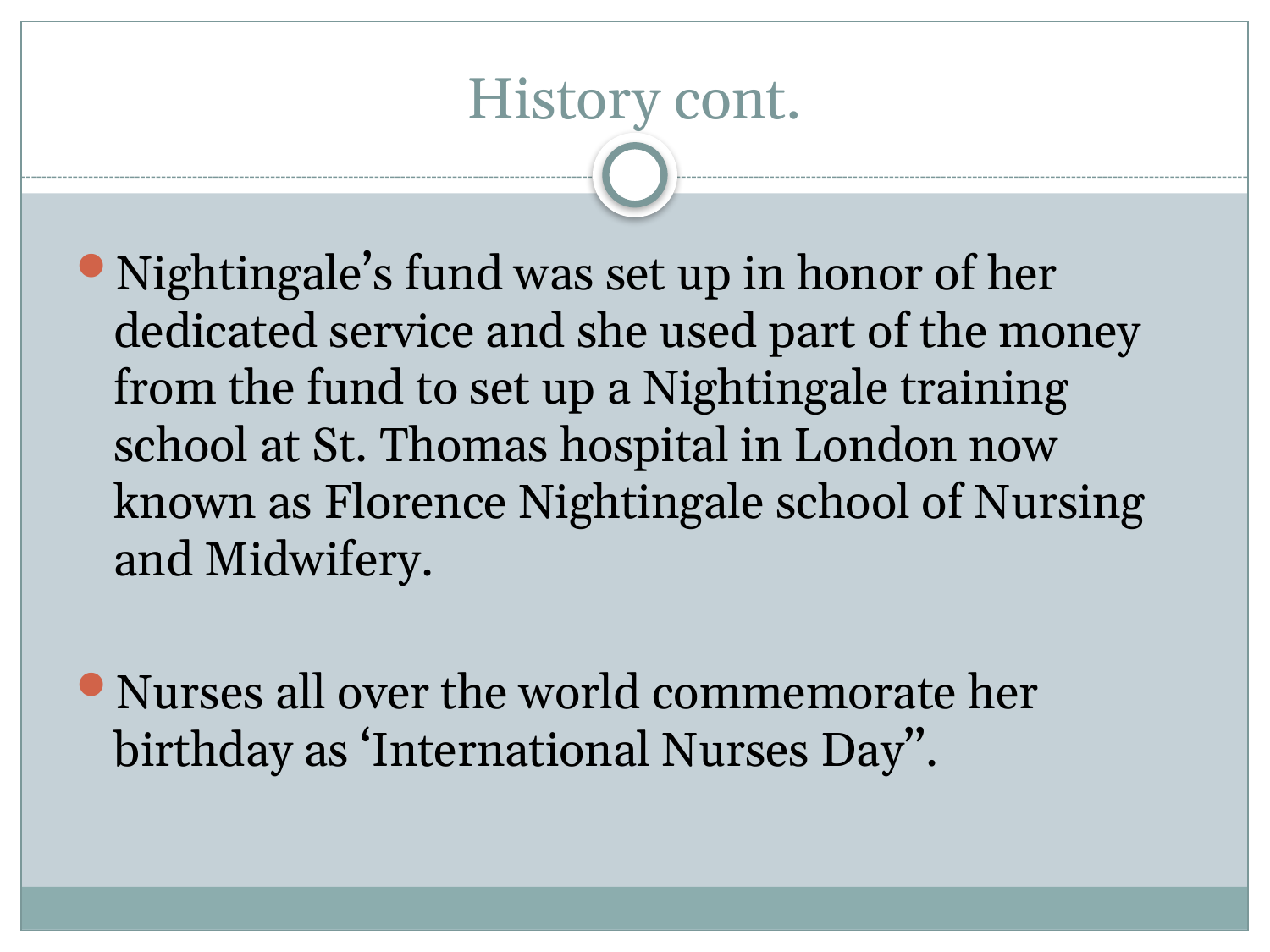

# History cont.

Nightingale’s fund was set up in honor of her dedicated service and she used part of the money from the fund to set up a Nightingale training school at St. Thomas hospital in London now known as Florence Nightingale school of Nursing and Midwifery.

Nurses all over the world commemorate her birthday as ‘International Nurses Day’’.